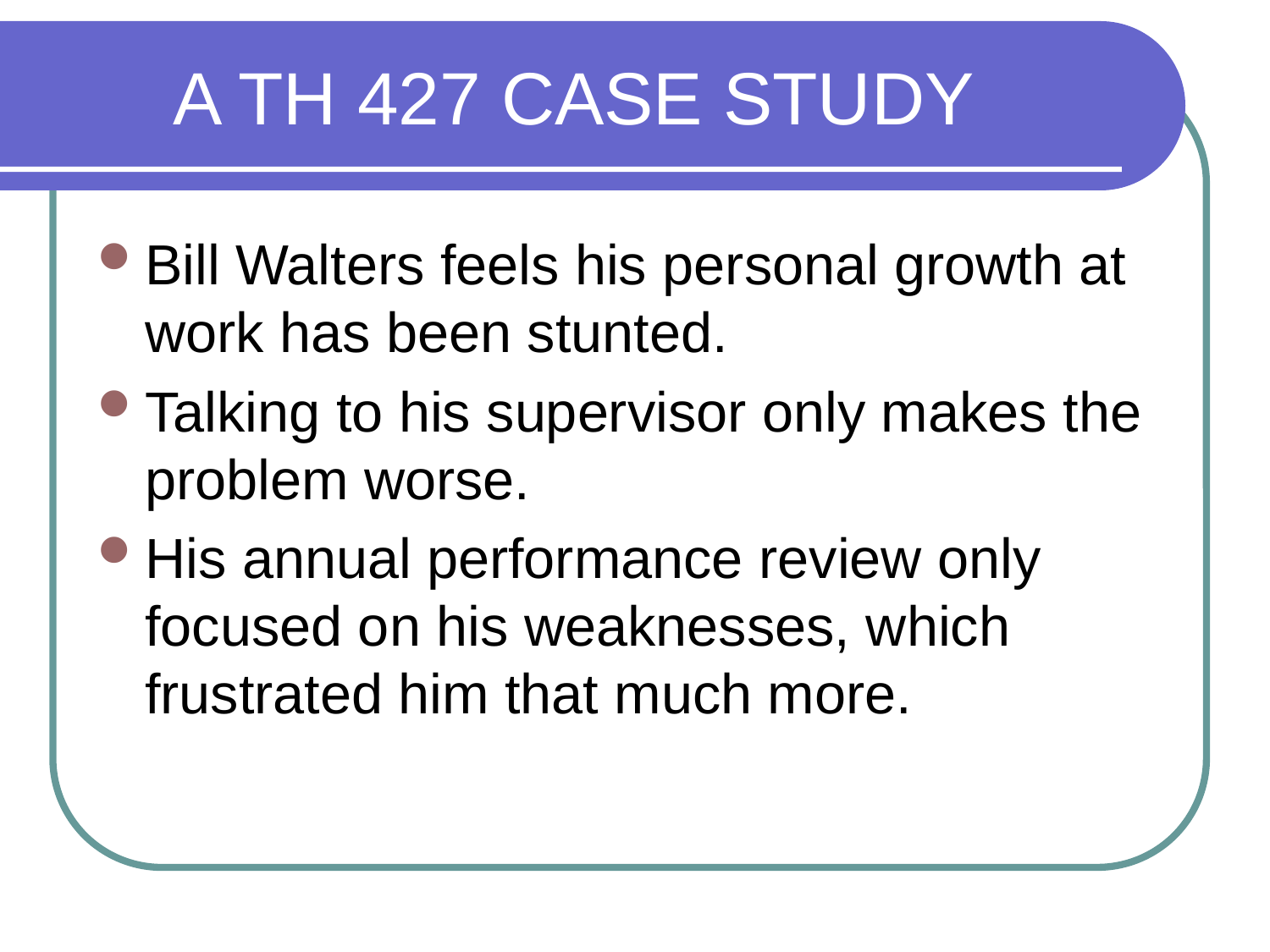

# A TH 427 CASE STUDY
Bill Walters feels his personal growth at work has been stunted.
Talking to his supervisor only makes the problem worse.
His annual performance review only focused on his weaknesses, which frustrated him that much more.